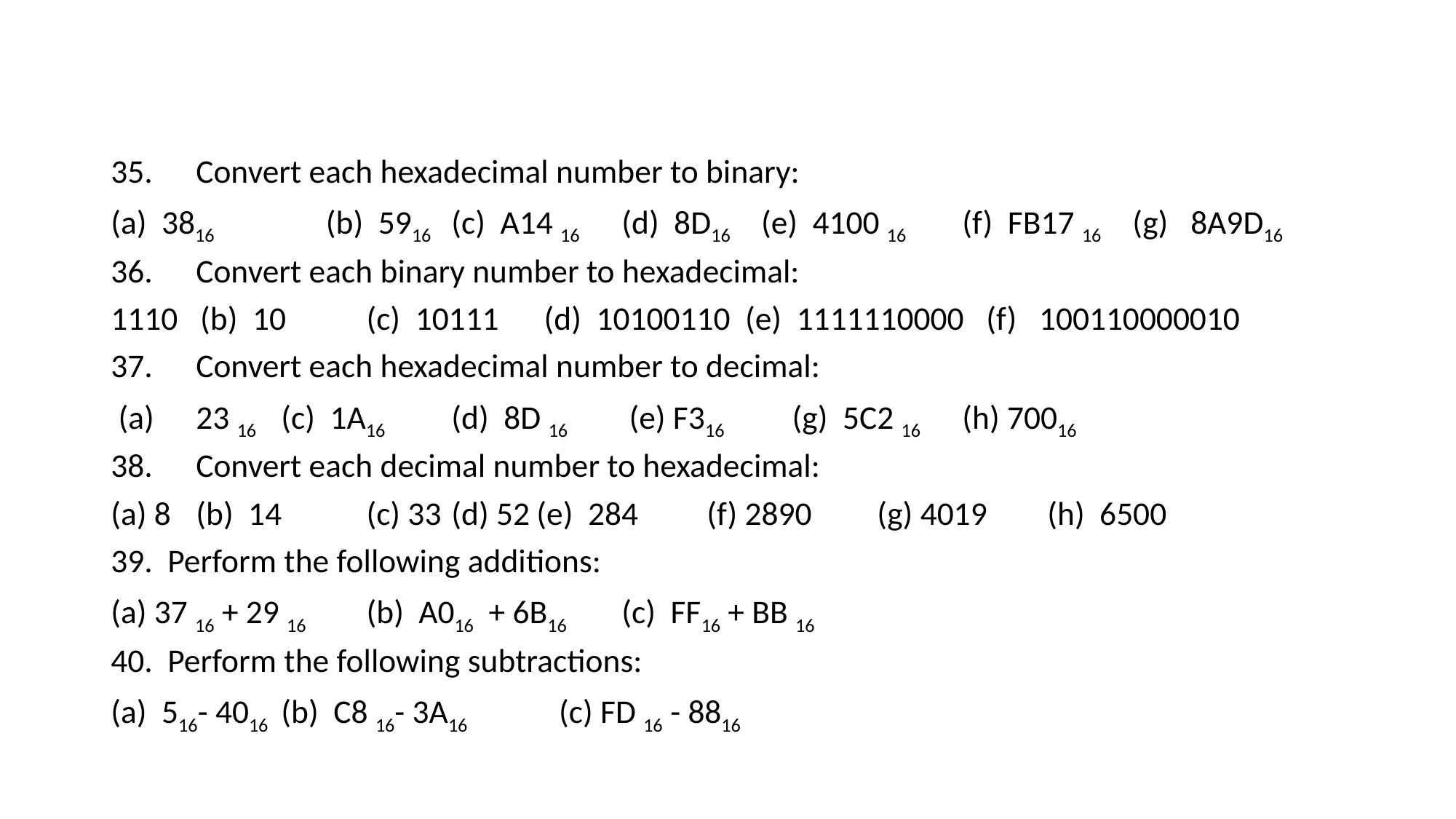

#
35.	Convert each hexadecimal number to binary:
(a)  3816	      (b)  5916	(c)  A14 16	(d)  8D16       (e)  4100 16	(f)  FB17 16	(g)   8A9D16
36.	Convert each binary number to hexadecimal:
1110   (b)  10	(c)  10111	 (d)  10100110  (e)  1111110000   (f)   100110000010
37.	Convert each hexadecimal number to decimal:
 (a)	23 16	(c)  1A16	(d)  8D 16	 (e) F316		(g)  5C2 16	(h) 70016
38.	Convert each decimal number to hexadecimal:
(a) 8	(b)  14	(c) 33	(d) 52	(e)  284	(f) 2890	(g) 4019	(h)  6500
39.  Perform the following additions:
(a) 37 16 + 29 16	(b)  A016  + 6B16	(c)  FF16 + BB 16
40.  Perform the following subtractions:
(a)  516- 4016	(b)  C8 16- 3A16	   (c) FD 16 - 8816